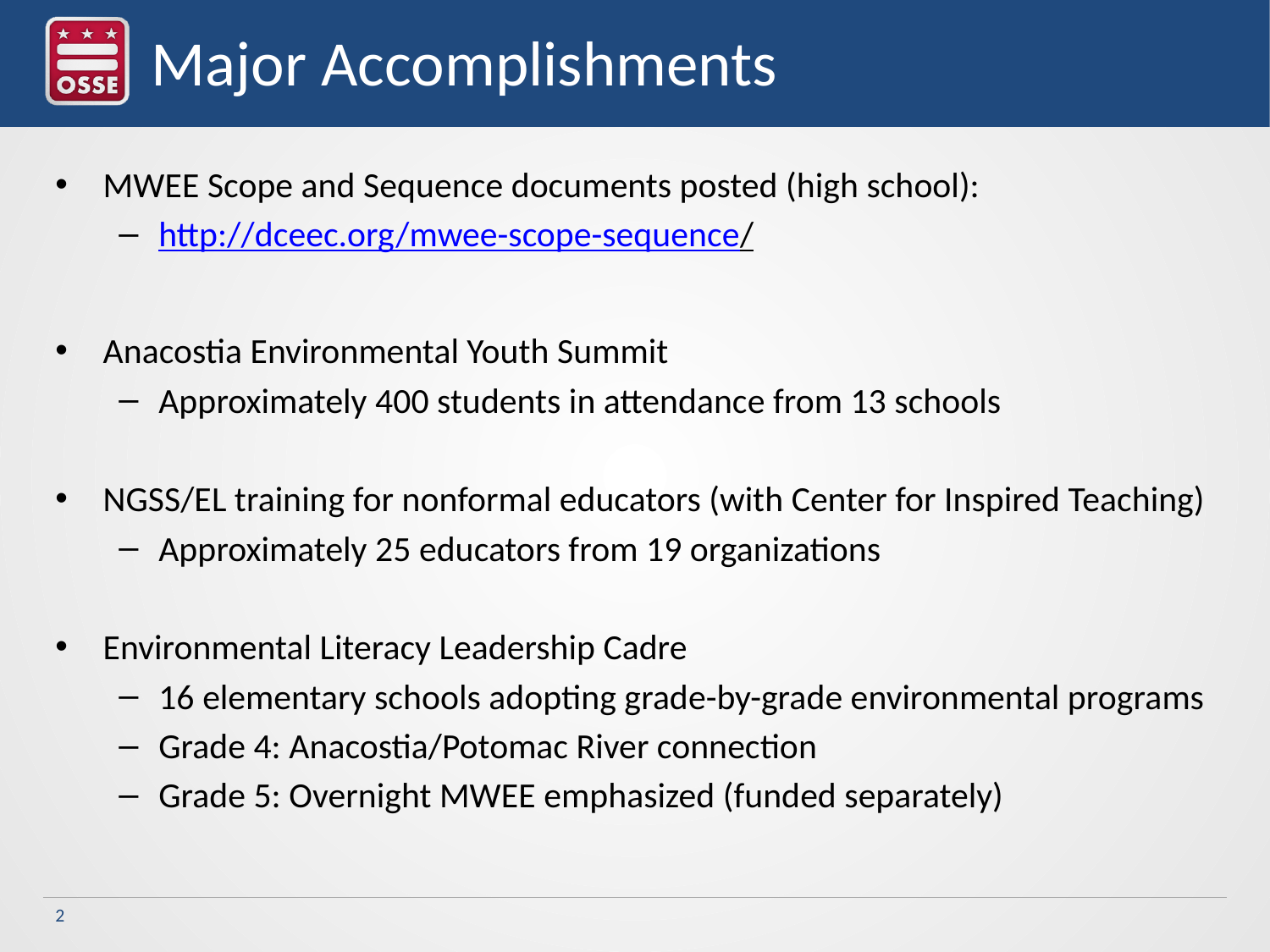

# Major Accomplishments
MWEE Scope and Sequence documents posted (high school):
http://dceec.org/mwee-scope-sequence/

Anacostia Environmental Youth Summit
Approximately 400 students in attendance from 13 schools

NGSS/EL training for nonformal educators (with Center for Inspired Teaching)
Approximately 25 educators from 19 organizations

Environmental Literacy Leadership Cadre
16 elementary schools adopting grade-by-grade environmental programs
Grade 4: Anacostia/Potomac River connection
Grade 5: Overnight MWEE emphasized (funded separately)

2